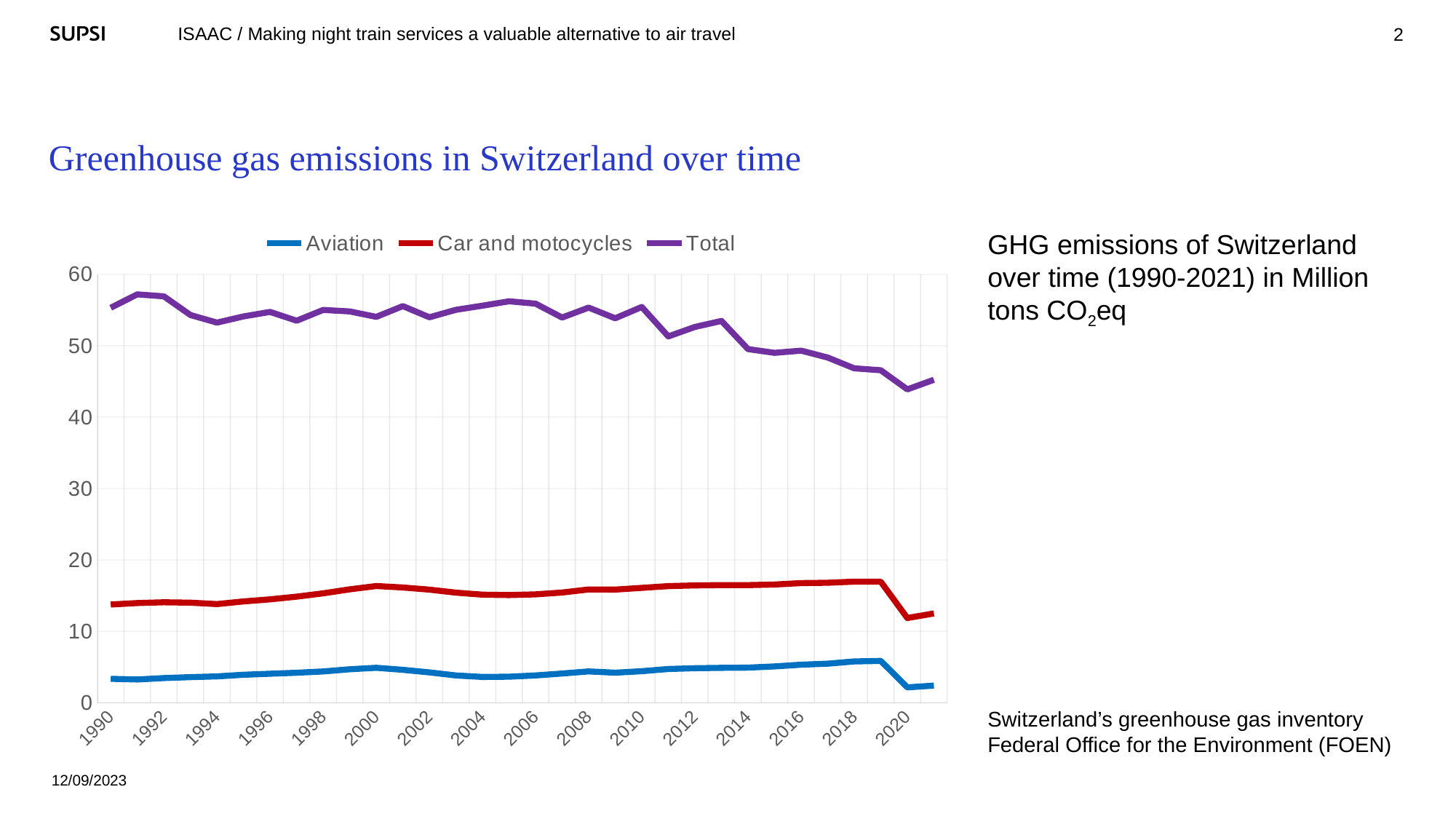

2
# Greenhouse gas emissions in Switzerland over time

### Chart

| Category | Aviation | Car and motocycles | Total |
|---|---|---|---|
| 1990 | 3.3435231021987075 | 10.40565210718292 | 41.56670841708552 |
| 1991 | 3.249964397560211 | 10.70359458828728 | 43.232079880810055 |
| 1992 | 3.4453458493250886 | 10.613129411884813 | 42.849704365851586 |
| 1993 | 3.5773464618938746 | 10.428787818141624 | 40.289678756482154 |
| 1994 | 3.6811921110185493 | 10.127828015162484 | 39.42233549291374 |
| 1995 | 3.907926801047024 | 10.27530246883283 | 39.91513602665071 |
| 1996 | 4.052017368535238 | 10.41797560519882 | 40.2609226996428 |
| 1997 | 4.191146775954701 | 10.657145981608712 | 38.64665358366418 |
| 1998 | 4.376073882132552 | 10.93966437668934 | 39.691637254720035 |
| 1999 | 4.681745078558301 | 11.190058527382627 | 38.92201019256729 |
| 2000 | 4.883244609600416 | 11.455209881507058 | 37.69652735076231 |
| 2001 | 4.600419884260931 | 11.533001782955093 | 39.41128104177273 |
| 2002 | 4.239062899033763 | 11.59386014745155 | 38.14168881136286 |
| 2003 | 3.8126152665387867 | 11.594238336236032 | 39.61573728315262 |
| 2004 | 3.60200783585001 | 11.521726021047254 | 40.478696235085074 |
| 2005 | 3.6394234930813116 | 11.43273842155 | 41.14696173985239 |
| 2006 | 3.8158676370679467 | 11.353184595952918 | 40.71586600258758 |
| 2007 | 4.085998895679179 | 11.340529571370531 | 38.512761985933686 |
| 2008 | 4.382664729565476 | 11.474381234354151 | 39.471548079694294 |
| 2009 | 4.196644095492758 | 11.638090112828337 | 38.00380677202265 |
| 2010 | 4.4074647253299135 | 11.671022439354774 | 39.34178846761921 |
| 2011 | 4.717671093869584 | 11.608761257794082 | 34.97062286157575 |
| 2012 | 4.826073284496171 | 11.595793948049396 | 36.200340960686496 |
| 2013 | 4.879129934576169 | 11.585615036625503 | 36.997675833285804 |
| 2014 | 4.90846172051778 | 11.553052320892993 | 33.061820803553005 |
| 2015 | 5.076688868990948 | 11.472975735806136 | 32.448222879394834 |
| 2016 | 5.319669875167646 | 11.42383648296783 | 32.56382028823205 |
| 2017 | 5.461207651376598 | 11.333867146354716 | 31.54461677554672 |
| 2018 | 5.778610421983996 | 11.170644321088385 | 29.880248711068198 |
| 2019 | 5.849958862257944 | 11.089878900664747 | 29.622440822152615 |
| 2020 | 2.1452135118323987 | 9.713158913274993 | 32.019825589750944 |
| 2021 | 2.395098045699757 | 10.101412497022183 | 32.723829219928255 |
GHG emissions of Switzerland over time (1990-2021) in Million tons CO2eq

Switzerland’s greenhouse gas inventory
Federal Office for the Environment (FOEN)
12/09/2023